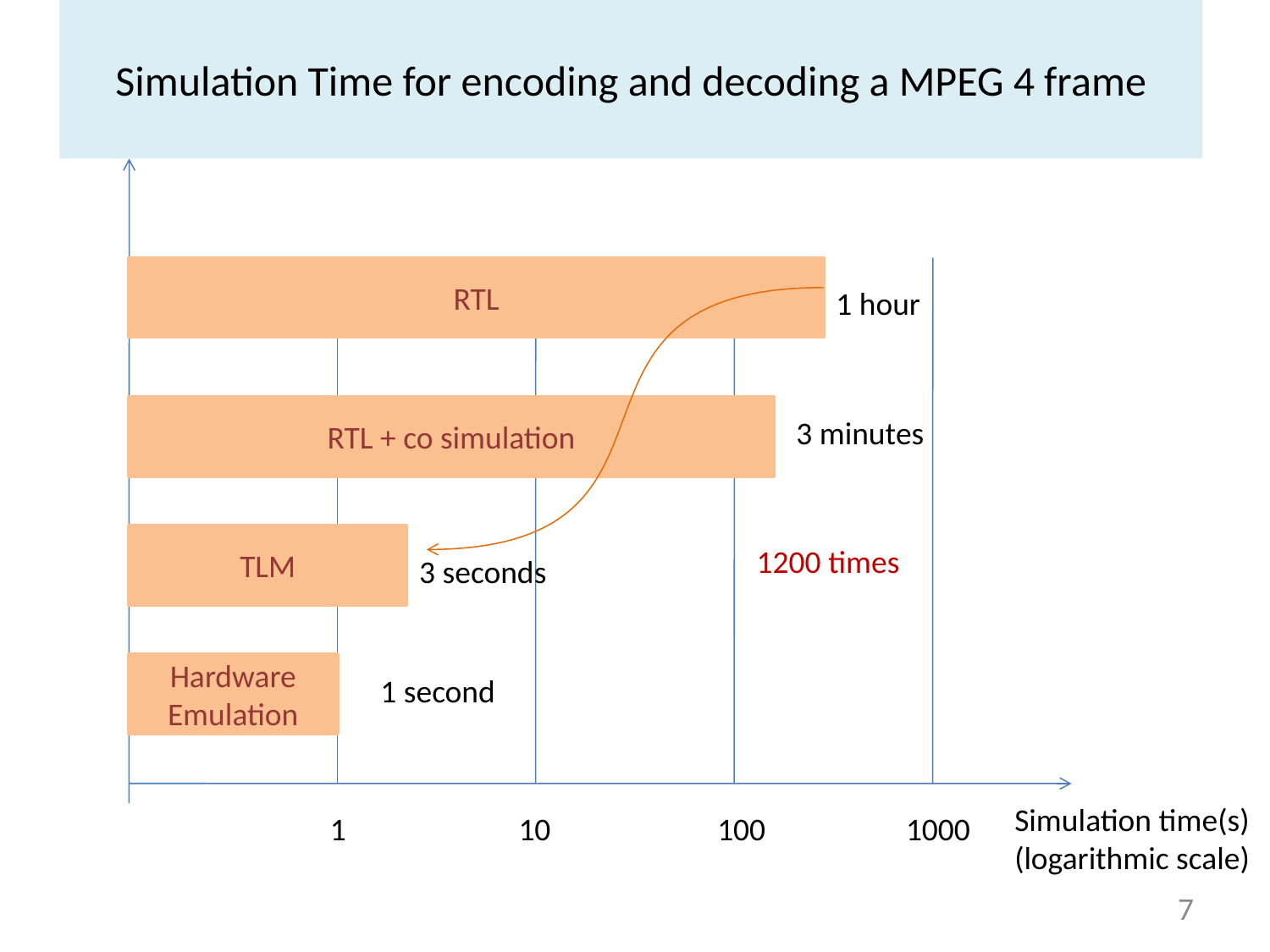

# Simulation Time for encoding and decoding a MPEG 4 frame
RTL
1 hour
RTL + co simulation
3 minutes
TLM
1200 times
3 seconds
Hardware Emulation
1 second
Simulation time(s)
(logarithmic scale)
1
10
100
1000
7